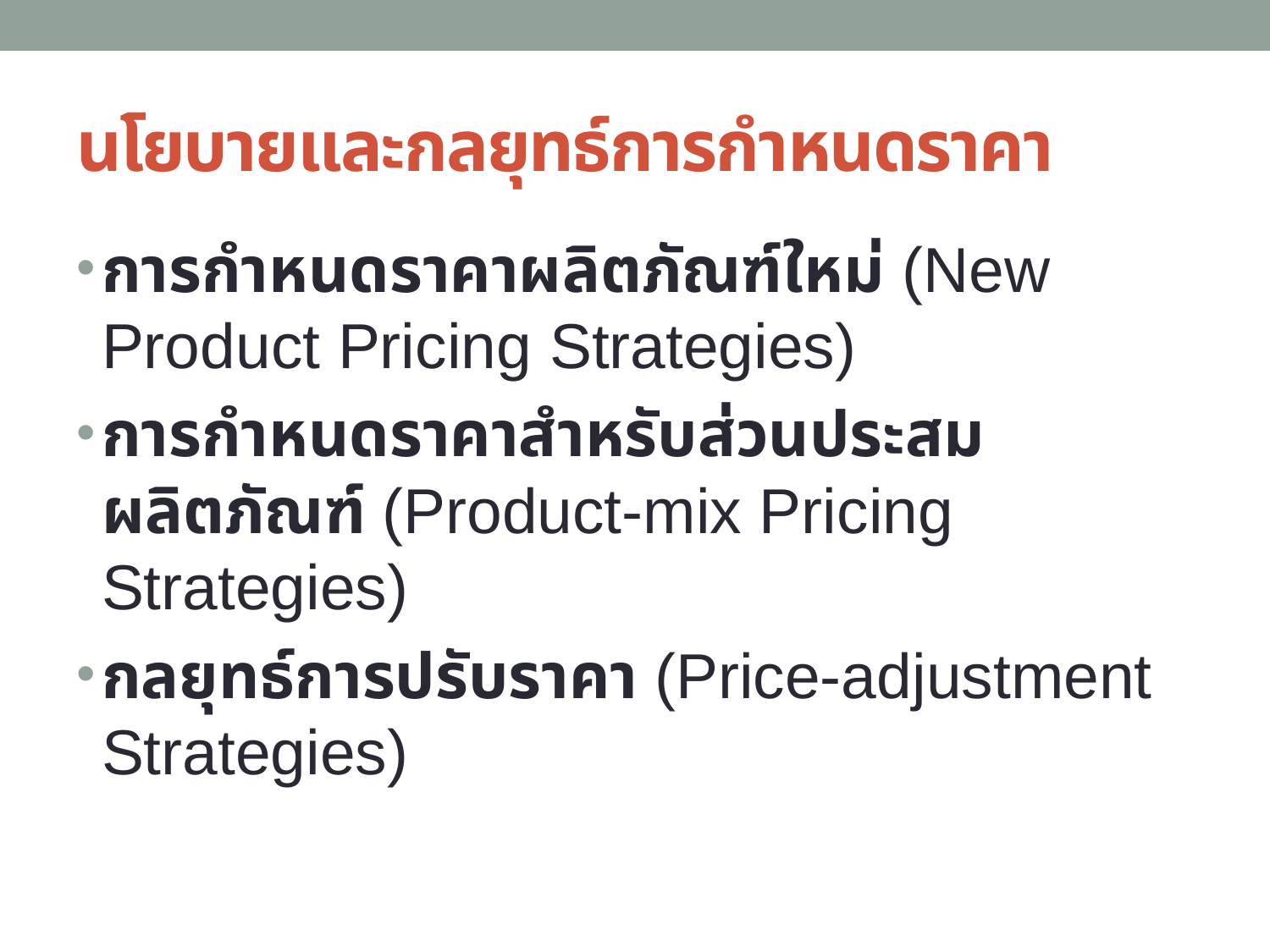

# นโยบายและกลยุทธ์การกำหนดราคา
การกำหนดราคาผลิตภัณฑ์ใหม่ (New Product Pricing Strategies)
การกำหนดราคาสำหรับส่วนประสมผลิตภัณฑ์ (Product-mix Pricing Strategies)
กลยุทธ์การปรับราคา (Price-adjustment Strategies)